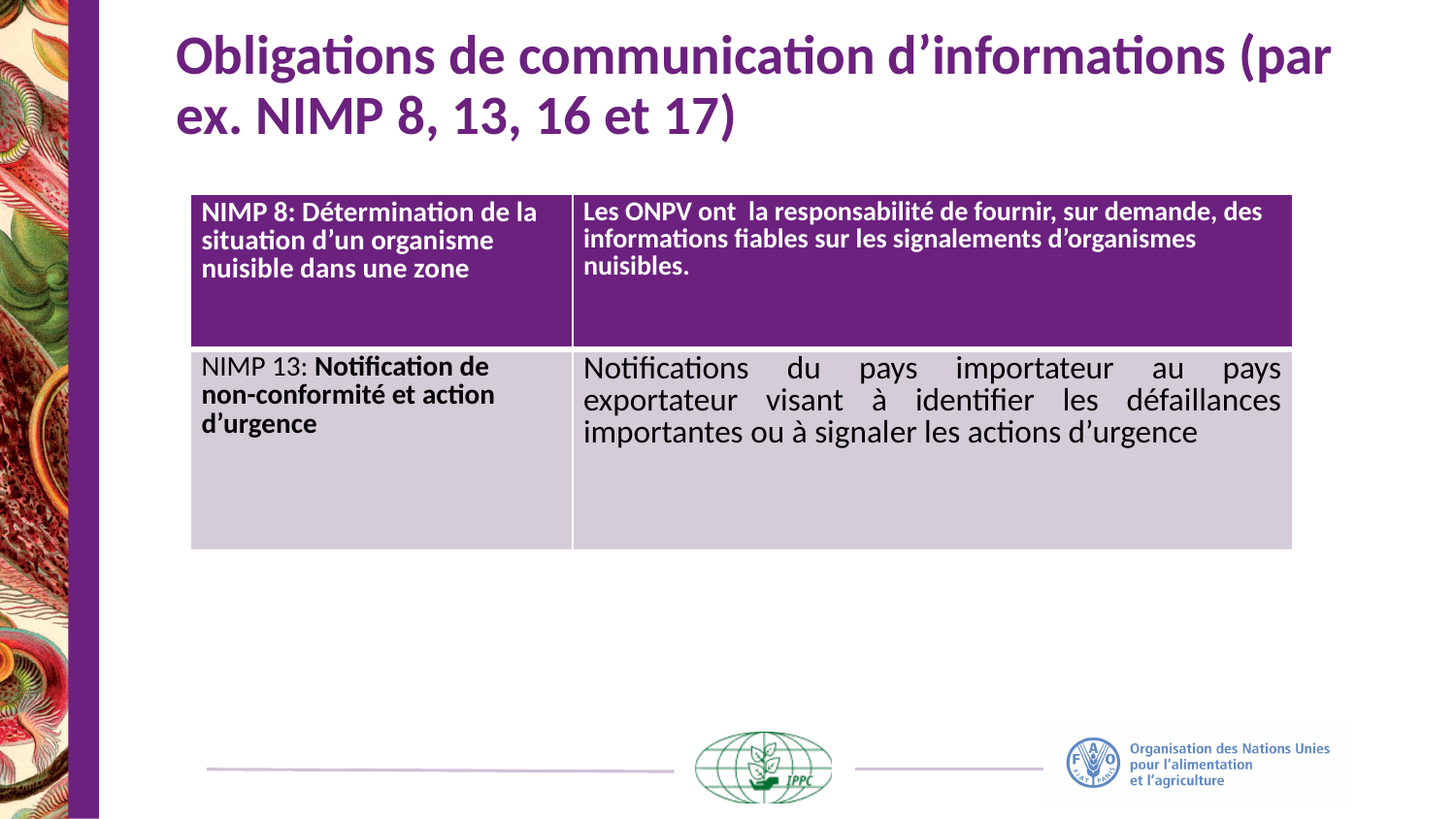

# Obligations de communication d’informations (par ex. NIMP 8, 13, 16 et 17)

| NIMP 8: Détermination de la situation d’un organisme nuisible dans une zone | Les ONPV ont la responsabilité de fournir, sur demande, des informations fiables sur les signalements d’organismes nuisibles. |
| --- | --- |
| NIMP 13: Notification de non-conformité et action d’urgence | Notifications du pays importateur au pays exportateur visant à identifier les défaillances importantes ou à signaler les actions d’urgence |
.